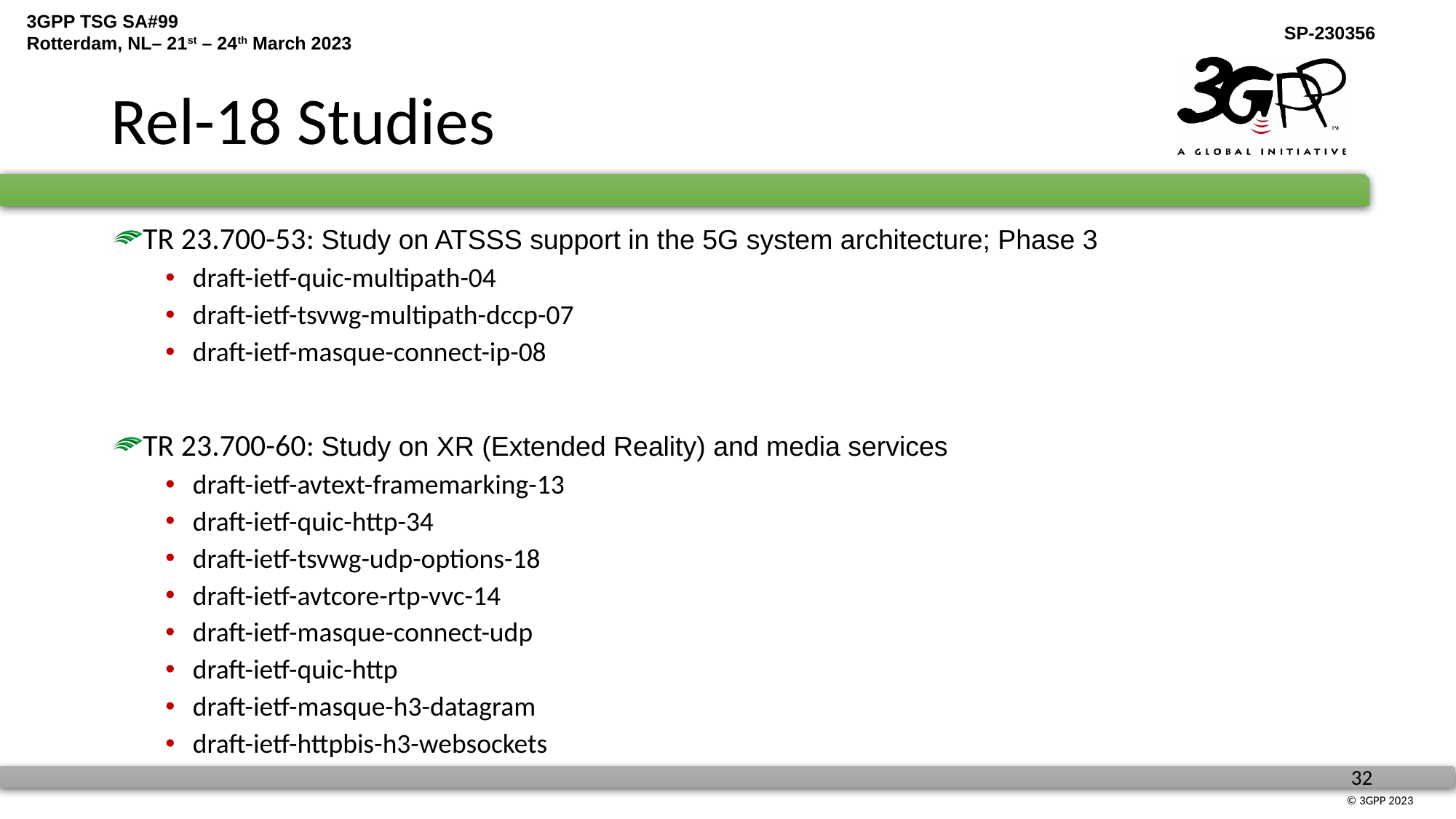

# Rel-18 Studies
TR 23.700-53: Study on ATSSS support in the 5G system architecture; Phase 3
draft-ietf-quic-multipath-04
draft-ietf-tsvwg-multipath-dccp-07
draft-ietf-masque-connect-ip-08

TR 23.700-60: Study on XR (Extended Reality) and media services
draft-ietf-avtext-framemarking-13
draft-ietf-quic-http-34
draft-ietf-tsvwg-udp-options-18
draft-ietf-avtcore-rtp-vvc-14
draft-ietf-masque-connect-udp
draft-ietf-quic-http
draft-ietf-masque-h3-datagram
draft-ietf-httpbis-h3-websockets